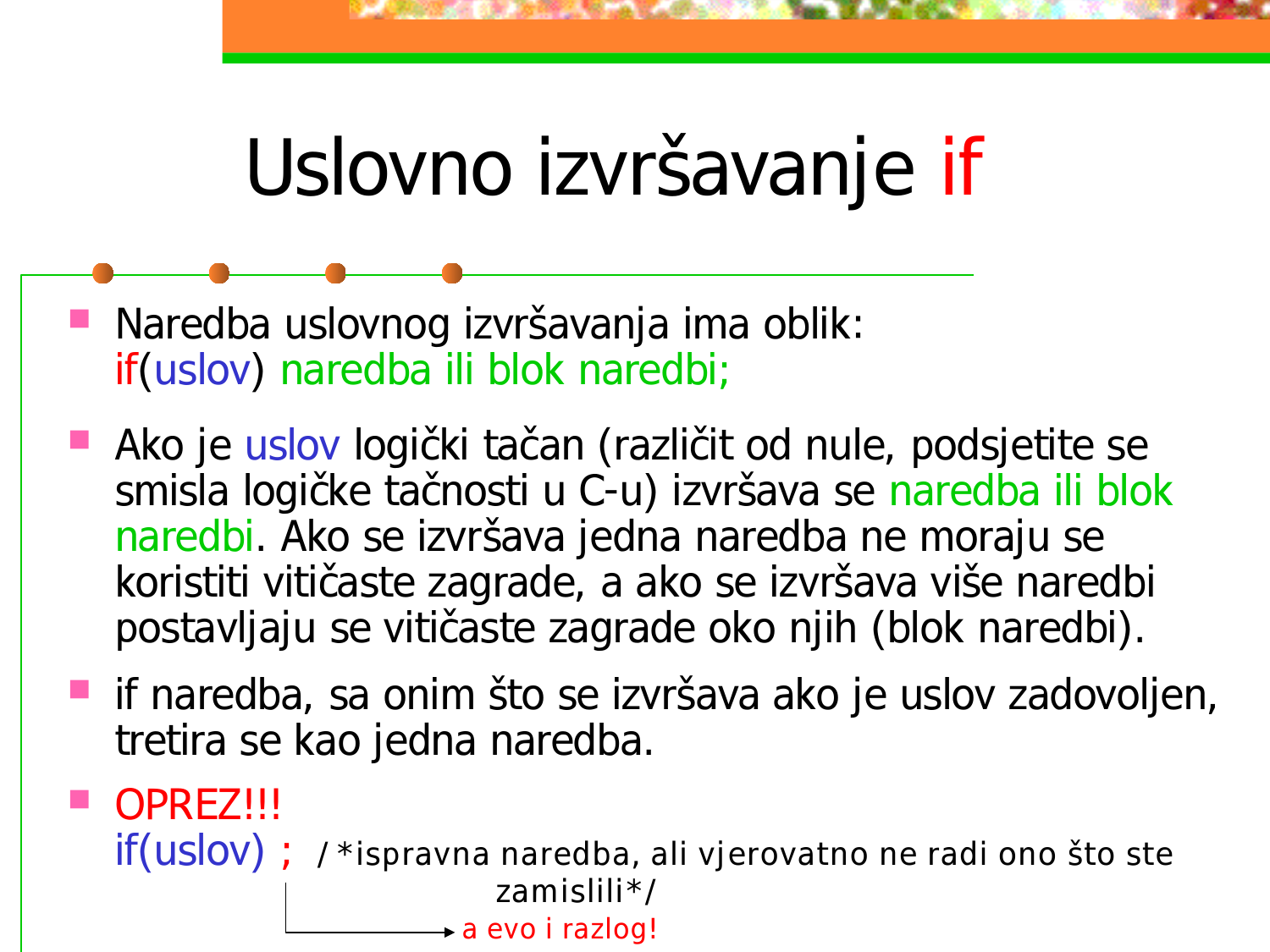

# Uslovno izvršavanje if
Naredba uslovnog izvršavanja ima oblik:
if(uslov) naredba ili blok naredbi;
Ako je uslov logički tačan (različit od nule, podsjetite se smisla logičke tačnosti u C-u) izvršava se naredba ili blok naredbi. Ako se izvršava jedna naredba ne moraju se koristiti vitičaste zagrade, a ako se izvršava više naredbi postavljaju se vitičaste zagrade oko njih (blok naredbi).
if naredba, sa onim što se izvršava ako je uslov zadovoljen, tretira se kao jedna naredba.
OPREZ!!!
if(uslov) ;  /*ispravna naredba, ali vjerovatno ne radi ono što ste 			zamislili*/

a evo i razlog!